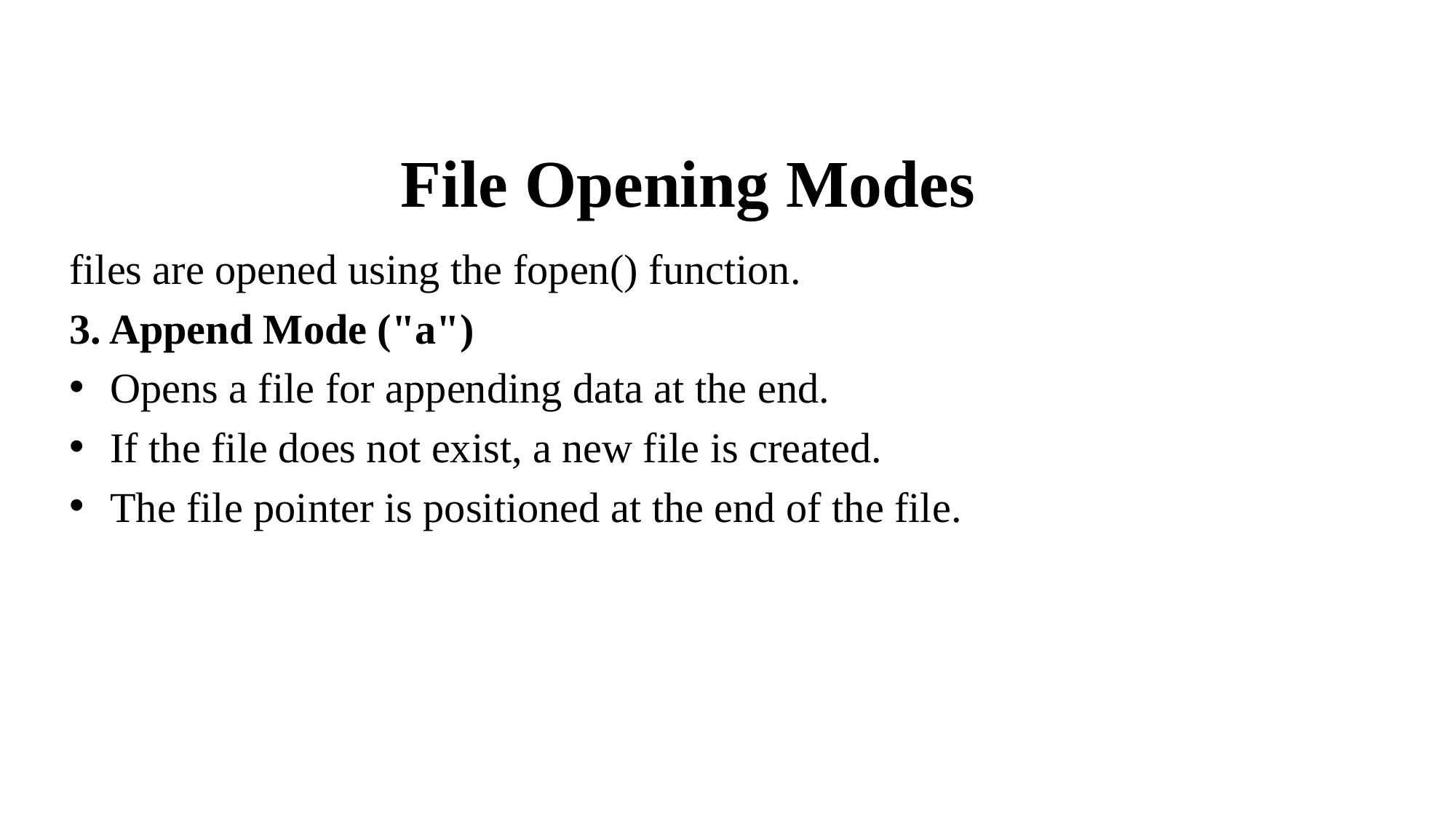

# File Opening Modes
files are opened using the fopen() function.
3. Append Mode ("a")
Opens a file for appending data at the end.
If the file does not exist, a new file is created.
The file pointer is positioned at the end of the file.